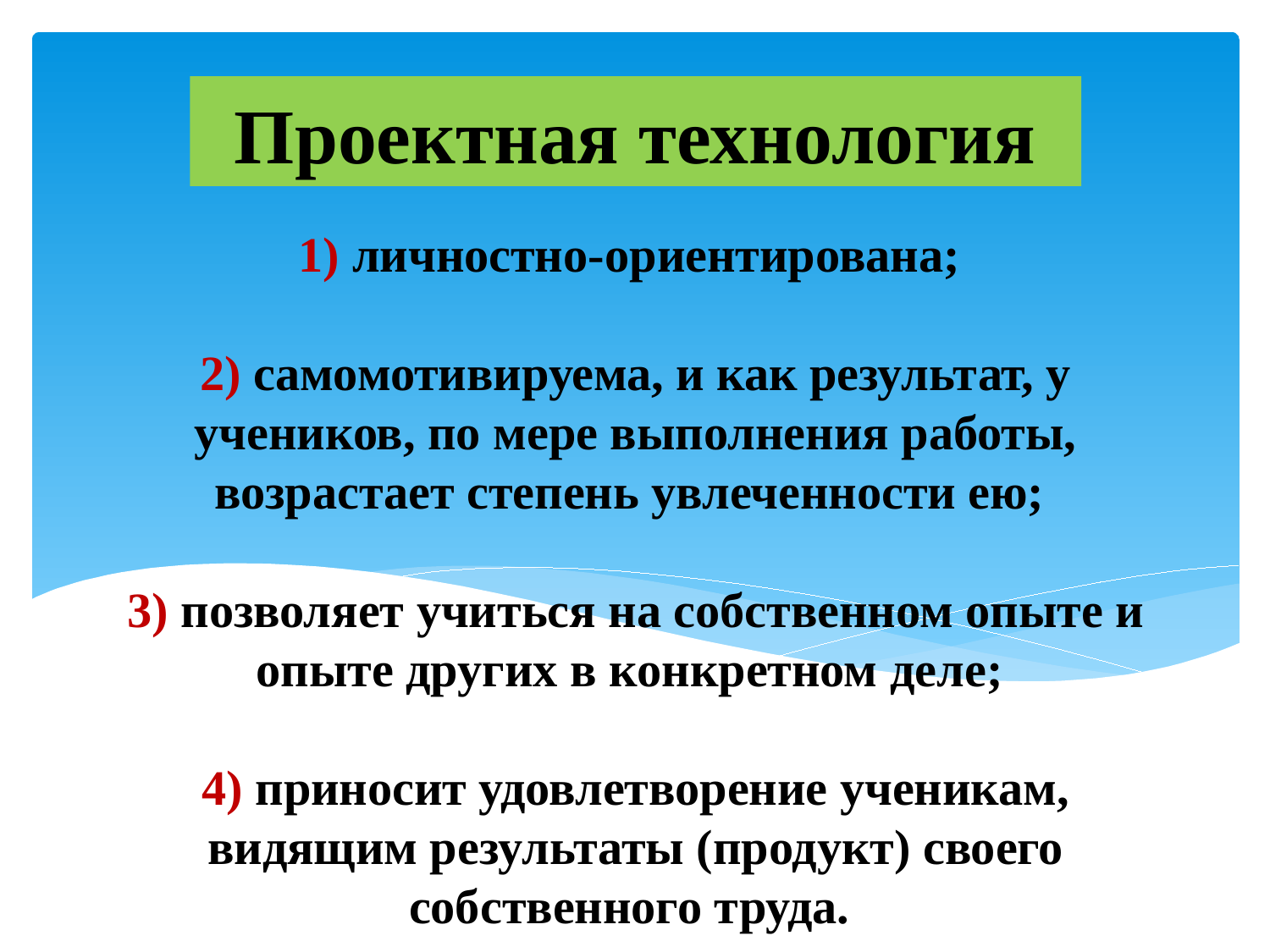

Проектная технология
# 1) личностно-ориентирована; 2) самомотивируема, и как результат, у учеников, по мере выполнения работы, возрастает степень увлеченности ею; 3) позволяет учиться на собственном опыте и опыте других в конкретном деле; 4) приносит удовлетворение ученикам, видящим результаты (продукт) своего собственного труда.